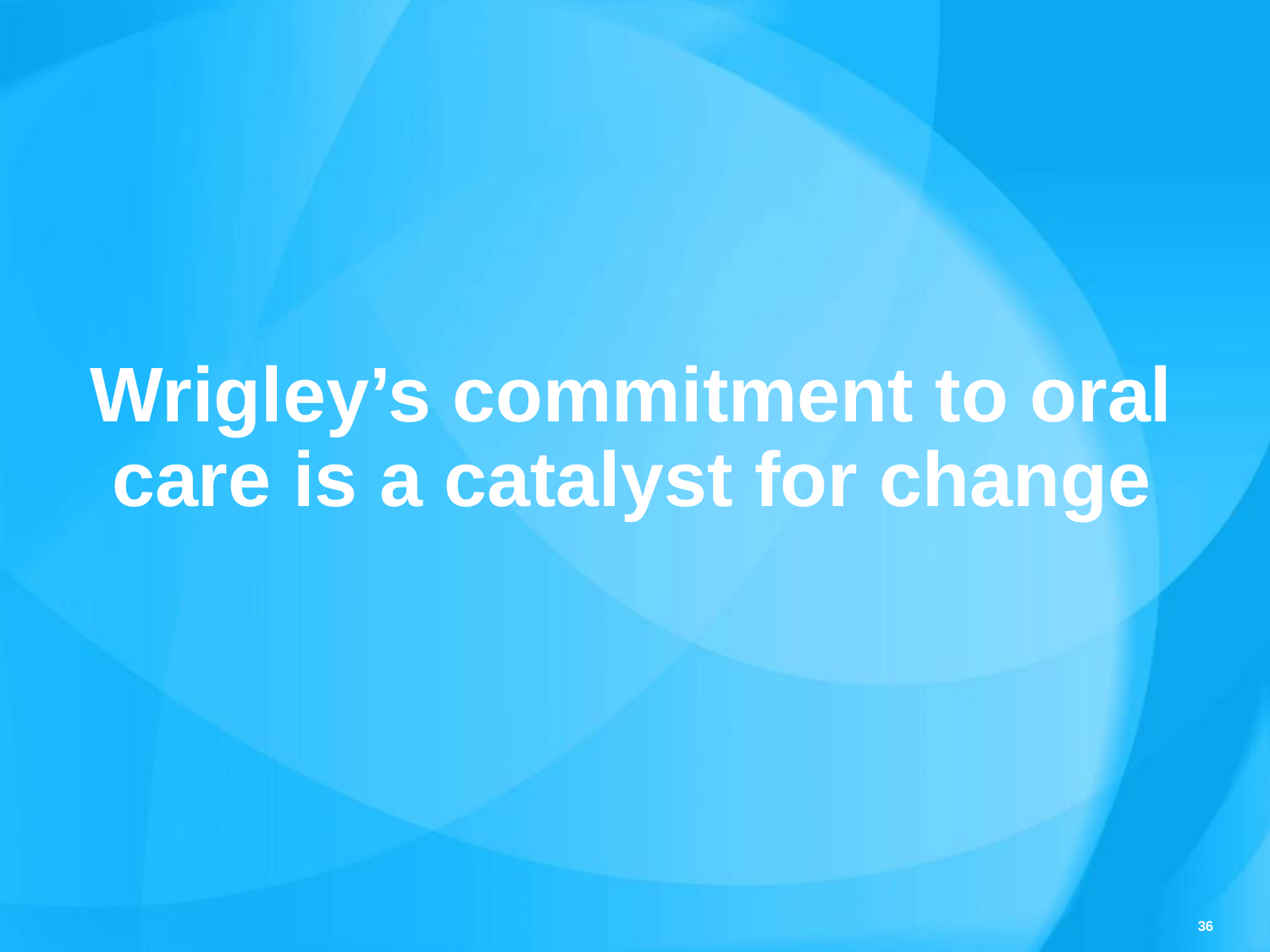

# Wrigley’s commitment to oral care is a catalyst for change
36